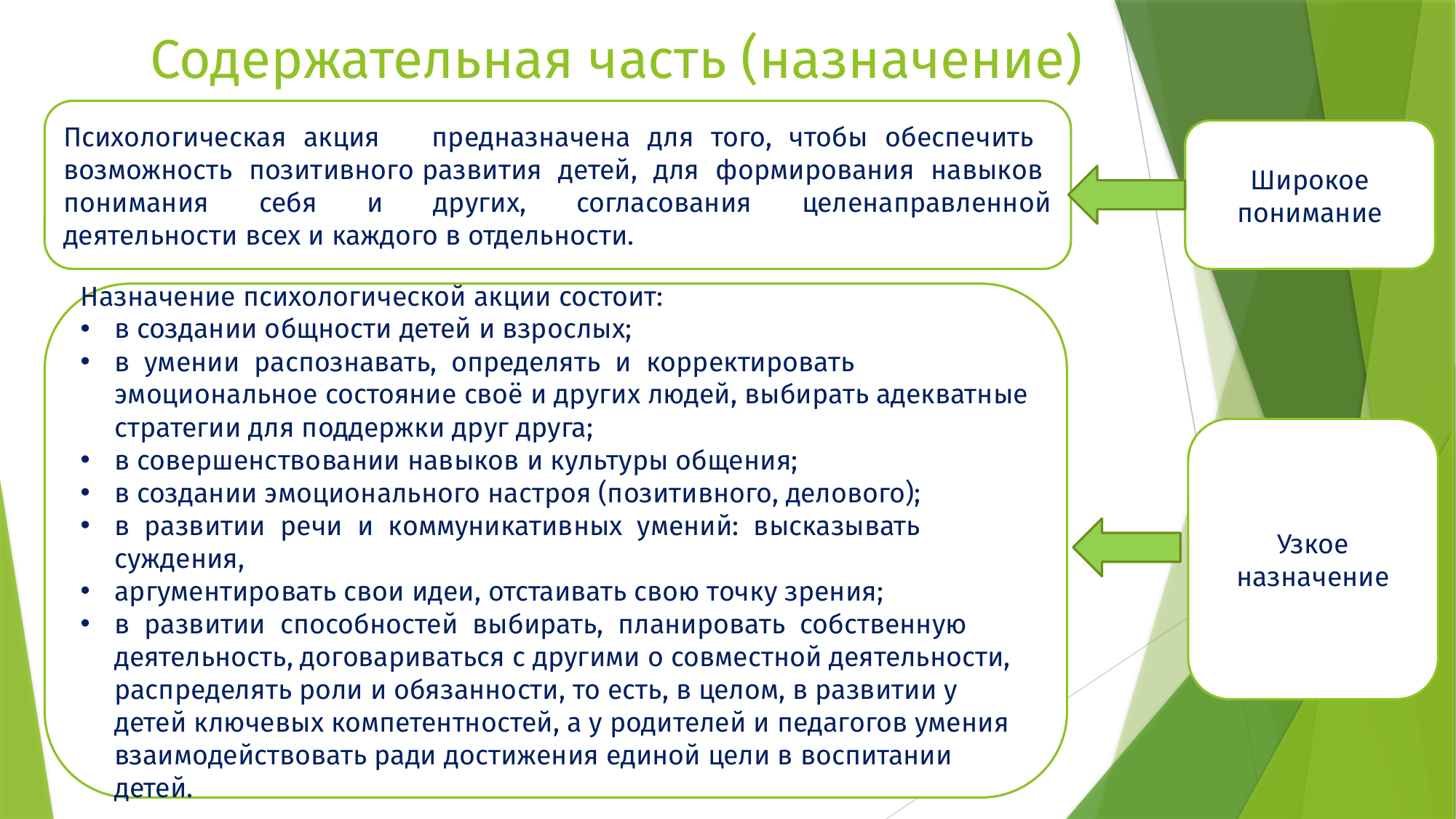

# Содержательная часть (назначение)
Психологическая акция   предназначена для того, чтобы обеспечить  возможность  позитивного развития  детей,  для  формирования  навыков  понимания  себя  и  других,  согласования  целенаправленной деятельности всех и каждого в отдельности.
Широкое понимание

Назначение психологической акции состоит:
в создании общности детей и взрослых;
в  умении  распознавать,  определять  и  корректировать  эмоциональное состояние своё и других людей, выбирать адекватные стратегии для поддержки друг друга;
в совершенствовании навыков и культуры общения;
в создании эмоционального настроя (позитивного, делового);
в  развитии  речи  и  коммуникативных  умений:  высказывать  суждения,
аргументировать свои идеи, отстаивать свою точку зрения;
в  развитии  способностей  выбирать,  планировать  собственную  деятельность, договариваться с другими о совместной деятельности, распределять роли и обязанности, то есть, в целом, в развитии у детей ключевых компетентностей, а у родителей и педагогов умения взаимодействовать ради достижения единой цели в воспитании детей.
Узкое назначение